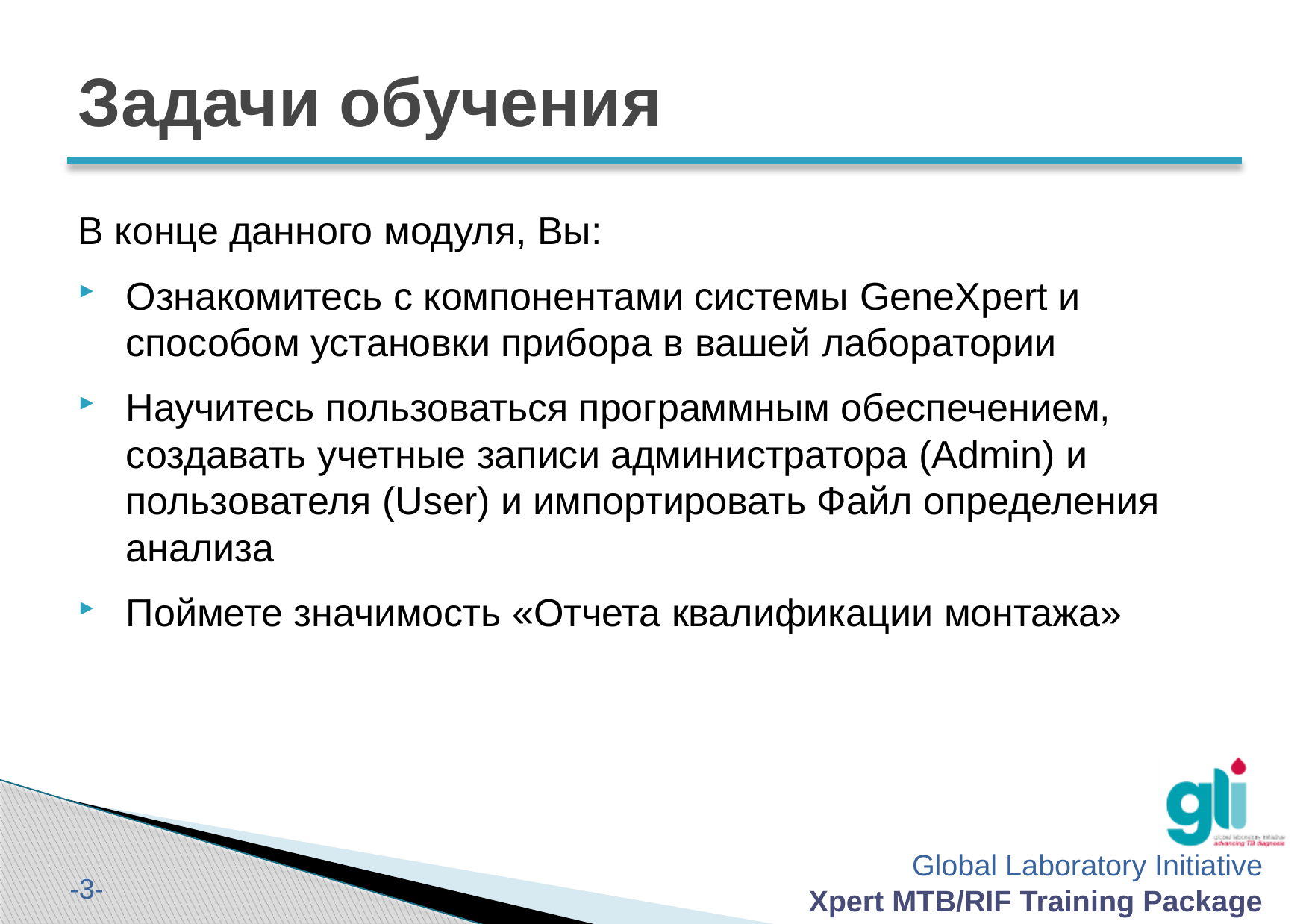

# Задачи обучения
В конце данного модуля, Вы:
Ознакомитесь с компонентами системы GeneXpert и способом установки прибора в вашей лаборатории
Научитесь пользоваться программным обеспечением, создавать учетные записи администратора (Admin) и пользователя (User) и импортировать Файл определения анализа
Поймете значимость «Отчета квалификации монтажа»